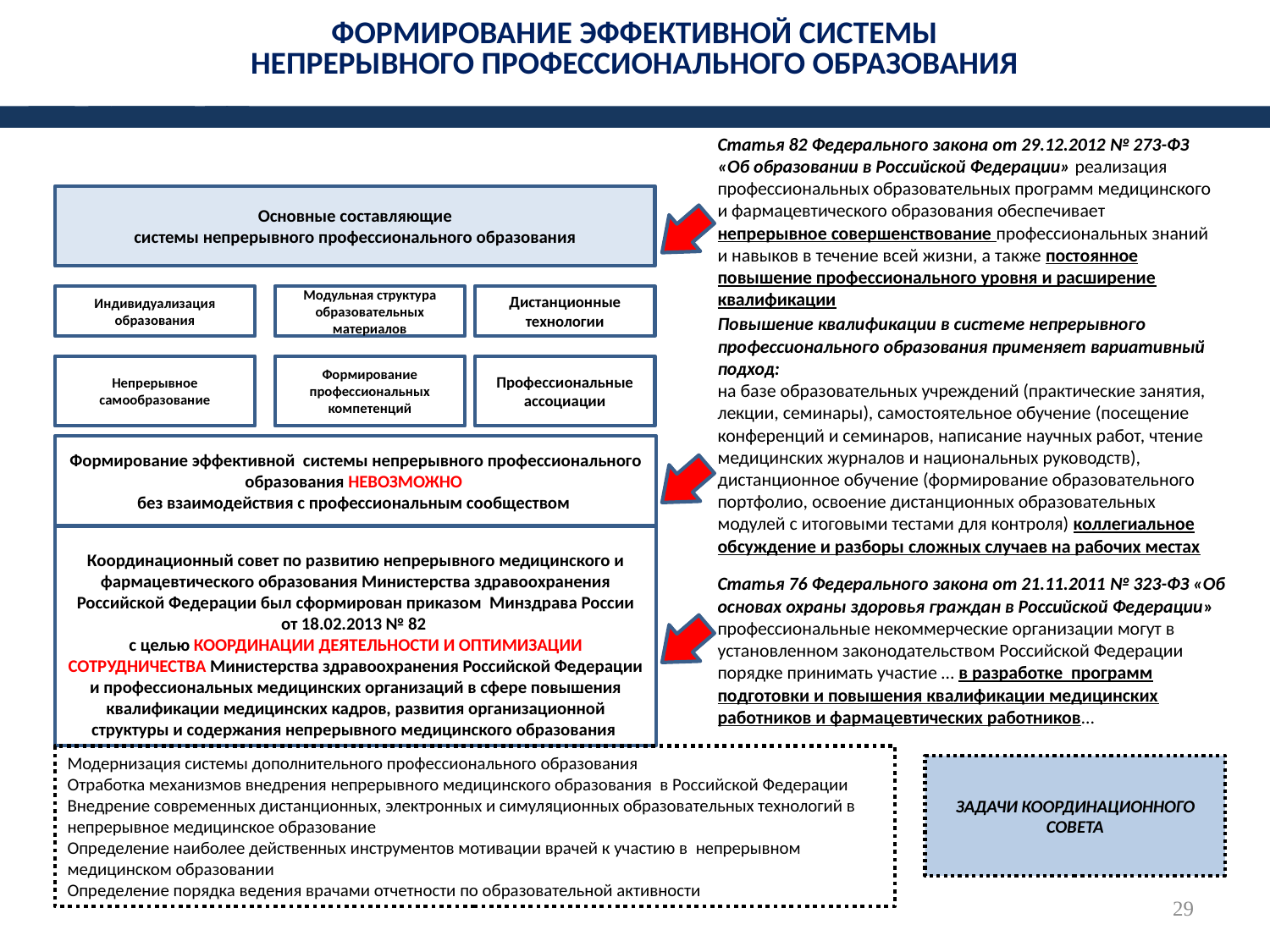

# ФОРМИРОВАНИЕ ЭФФЕКТИВНОЙ СИСТЕМЫ НЕПРЕРЫВНОГО ПРОФЕССИОНАЛЬНОГО ОБРАЗОВАНИЯ

Статья 82 Федерального закона от 29.12.2012 № 273-ФЗ «Об образовании в Российской Федерации» реализация профессиональных образовательных программ медицинского и фармацевтического образования обеспечивает непрерывное совершенствование профессиональных знаний и навыков в течение всей жизни, а также постоянное повышение профессионального уровня и расширение квалификации

Основные составляющие
системы непрерывного профессионального образования

Индивидуализация образования
Модульная структура образовательных материалов
Дистанционные технологии
Повышение квалификации в системе непрерывного профессионального образования применяет вариативный подход:
на базе образовательных учреждений (практические занятия, лекции, семинары), самостоятельное обучение (посещение конференций и семинаров, написание научных работ, чтение медицинских журналов и национальных руководств), дистанционное обучение (формирование образовательного портфолио, освоение дистанционных образовательных модулей с итоговыми тестами для контроля) коллегиальное обсуждение и разборы сложных случаев на рабочих местах
Непрерывное самообразование
Формирование профессиональных компетенций
Профессиональные ассоциации

Формирование эффективной  системы непрерывного профессионального образования НЕВОЗМОЖНО
без взаимодействия с профессиональным сообществом

Координационный совет по развитию непрерывного медицинского и фармацевтического образования Министерства здравоохранения Российской Федерации был сформирован приказом  Минздрава России от 18.02.2013 № 82
с целью КООРДИНАЦИИ ДЕЯТЕЛЬНОСТИ И ОПТИМИЗАЦИИ СОТРУДНИЧЕСТВА Министерства здравоохранения Российской Федерации и профессиональных медицинских организаций в сфере повышения квалификации медицинских кадров, развития организационной структуры и содержания непрерывного медицинского образования
Статья 76 Федерального закона от 21.11.2011 № 323-ФЗ «Об основах охраны здоровья граждан в Российской Федерации» профессиональные некоммерческие организации могут в установленном законодательством Российской Федерации порядке принимать участие … в разработке  программ подготовки и повышения квалификации медицинских работников и фармацевтических работников…

Модернизация системы дополнительного профессионального образования
Отработка механизмов внедрения непрерывного медицинского образования  в Российской Федерации
Внедрение современных дистанционных, электронных и симуляционных образовательных технологий в  непрерывное медицинское образование
Определение наиболее действенных инструментов мотивации врачей к участию в  непрерывном медицинском образовании
Определение порядка ведения врачами отчетности по образовательной активности
ЗАДАЧИ КООРДИНАЦИОННОГО СОВЕТА
29